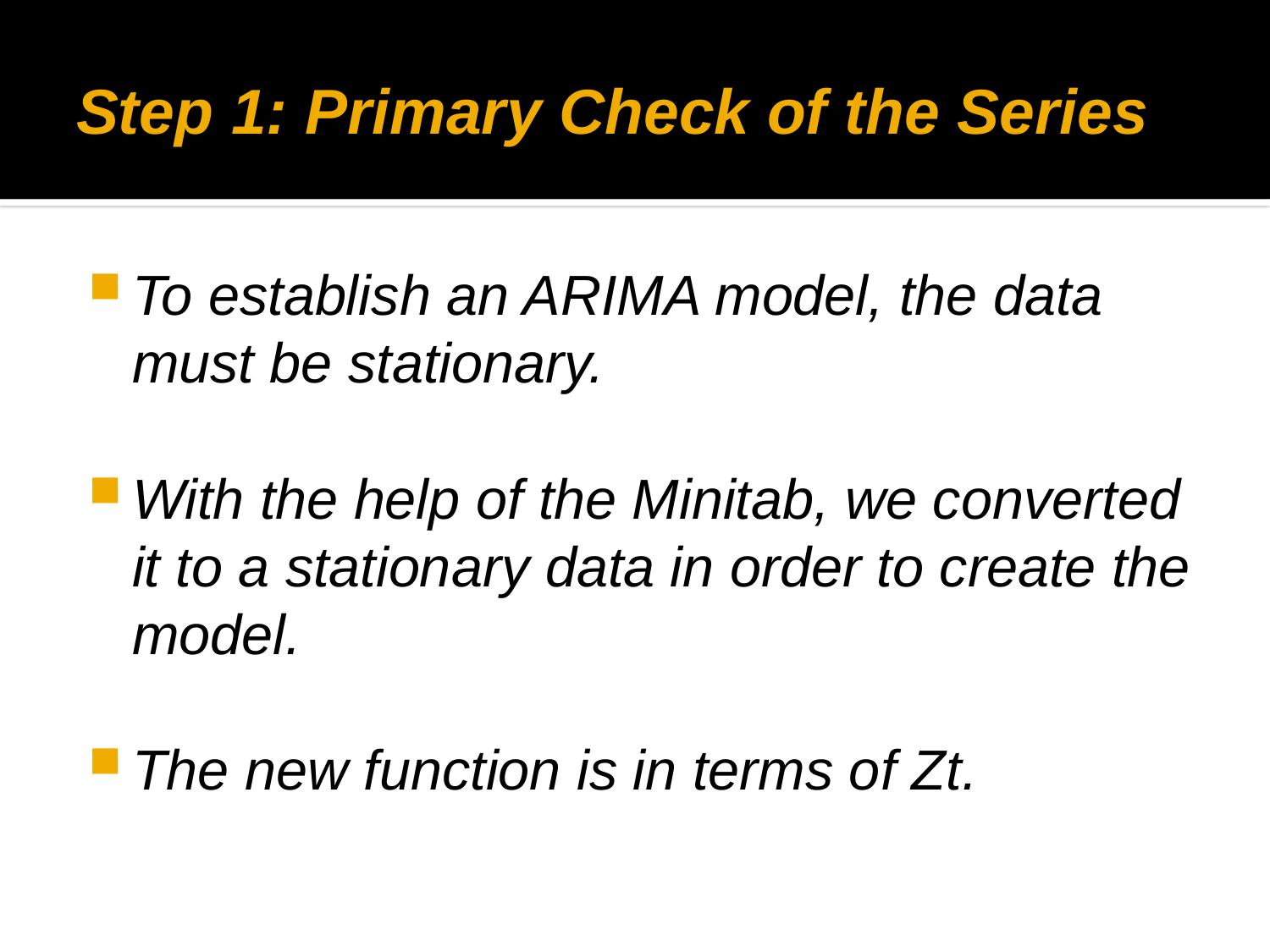

# Step 1: Primary Check of the Series
To establish an ARIMA model, the data must be stationary.

With the help of the Minitab, we converted it to a stationary data in order to create the model.

The new function is in terms of Zt.